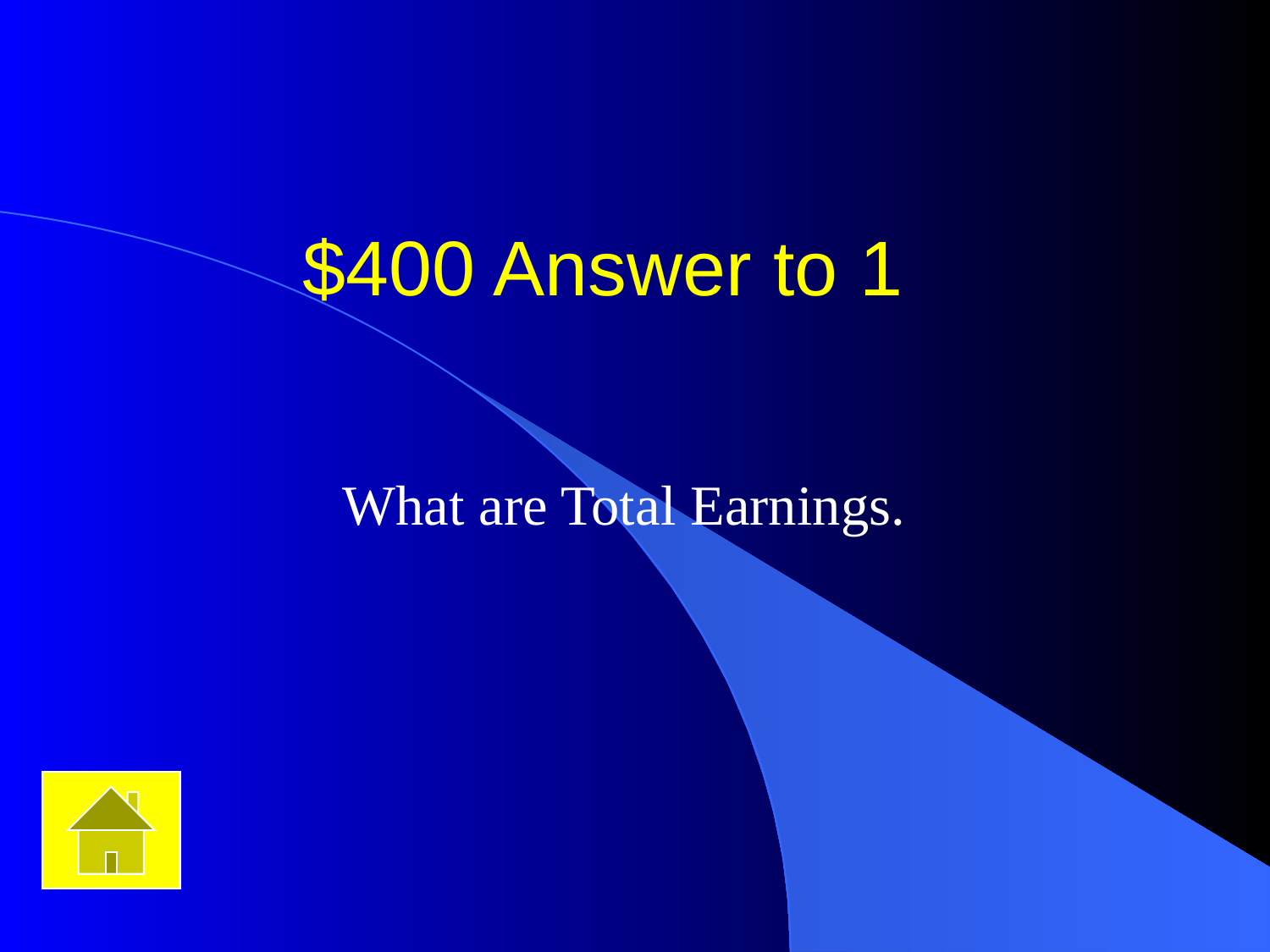

# $400 Answer to 1
What are Total Earnings.